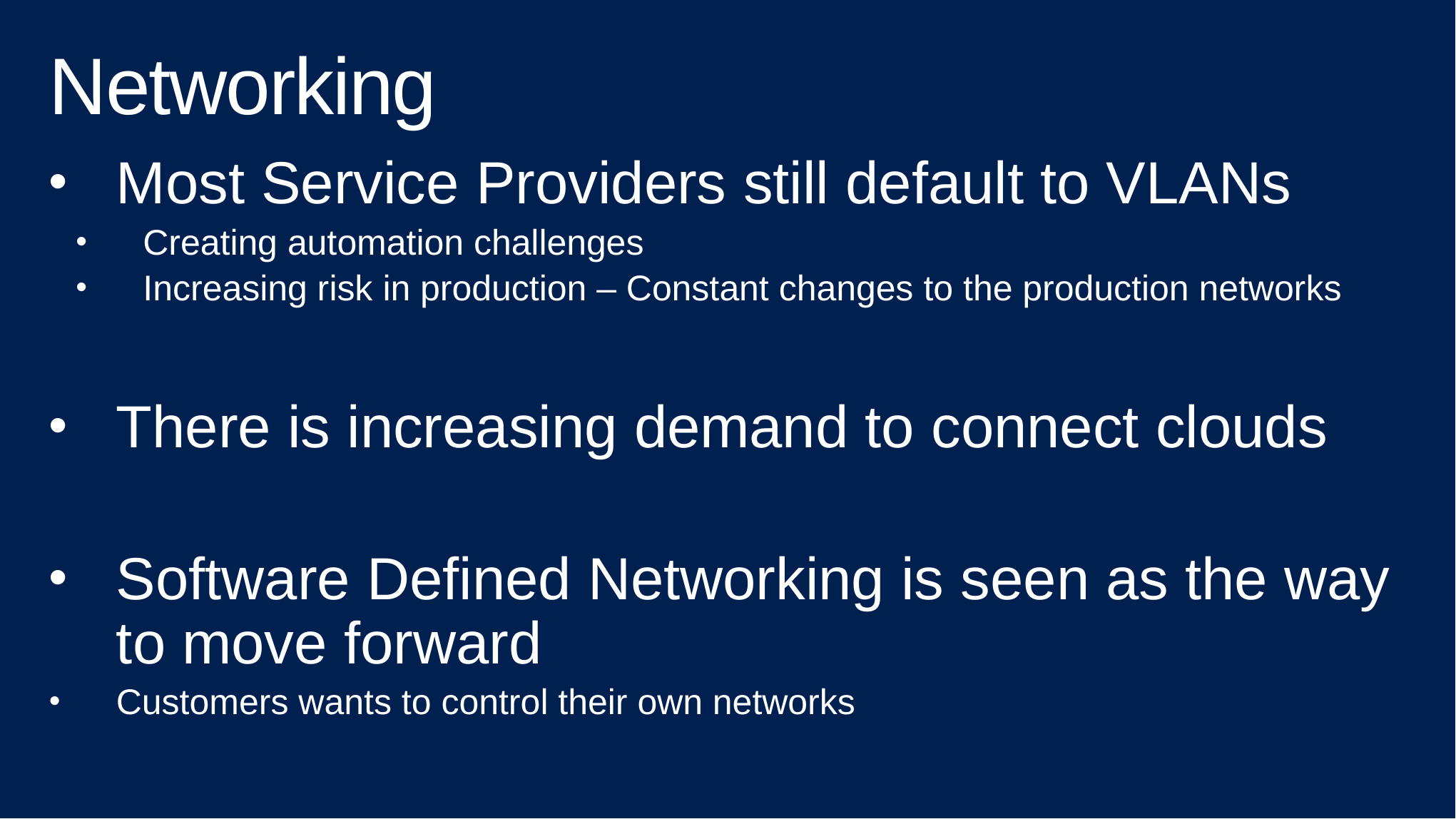

# Networking
Most Service Providers still default to VLANs
Creating automation challenges
Increasing risk in production – Constant changes to the production networks

There is increasing demand to connect clouds

Software Defined Networking is seen as the way to move forward
Customers wants to control their own networks